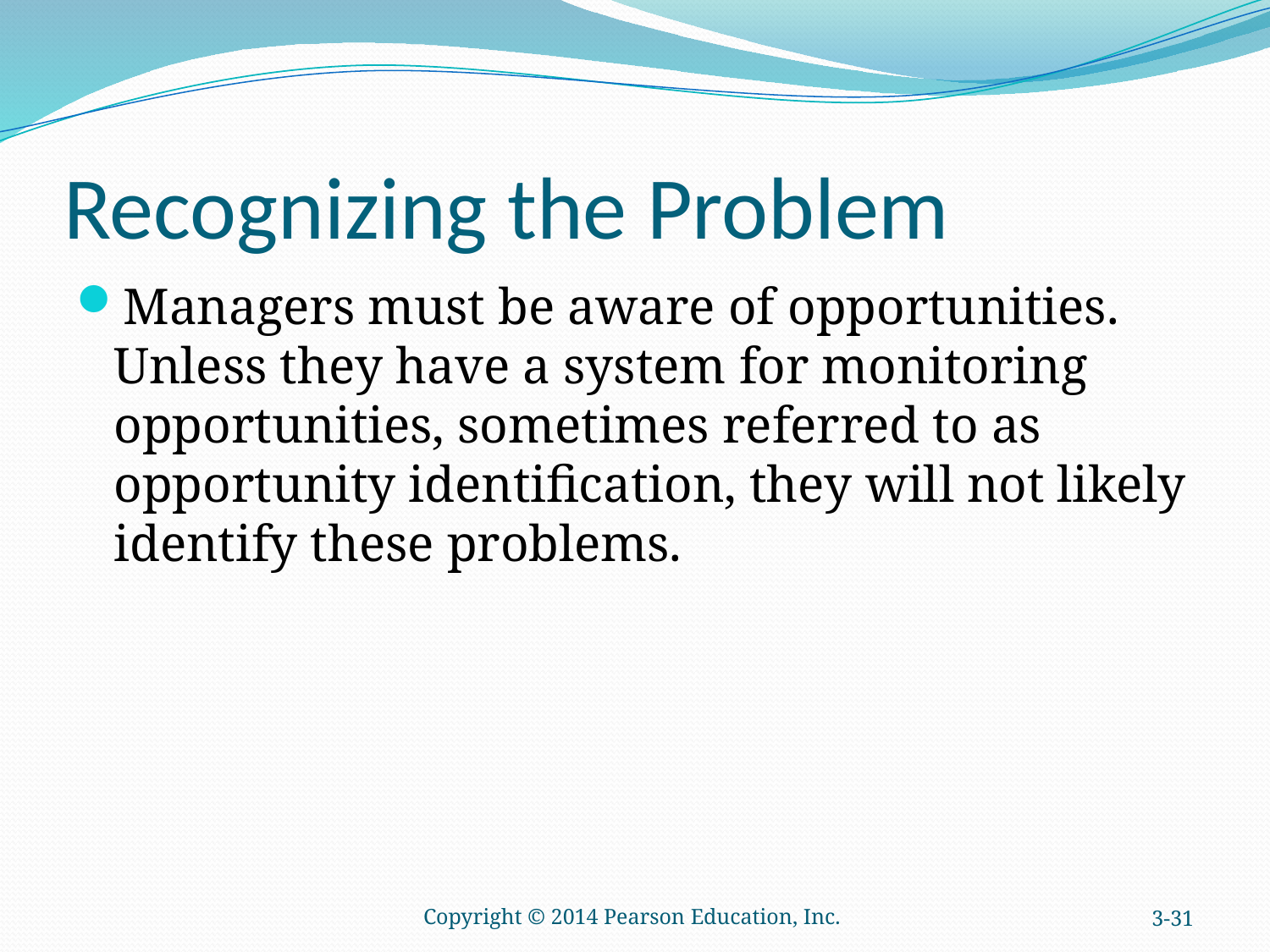

# Recognizing the Problem
Managers must be aware of opportunities. Unless they have a system for monitoring opportunities, sometimes referred to as opportunity identification, they will not likely identify these problems.